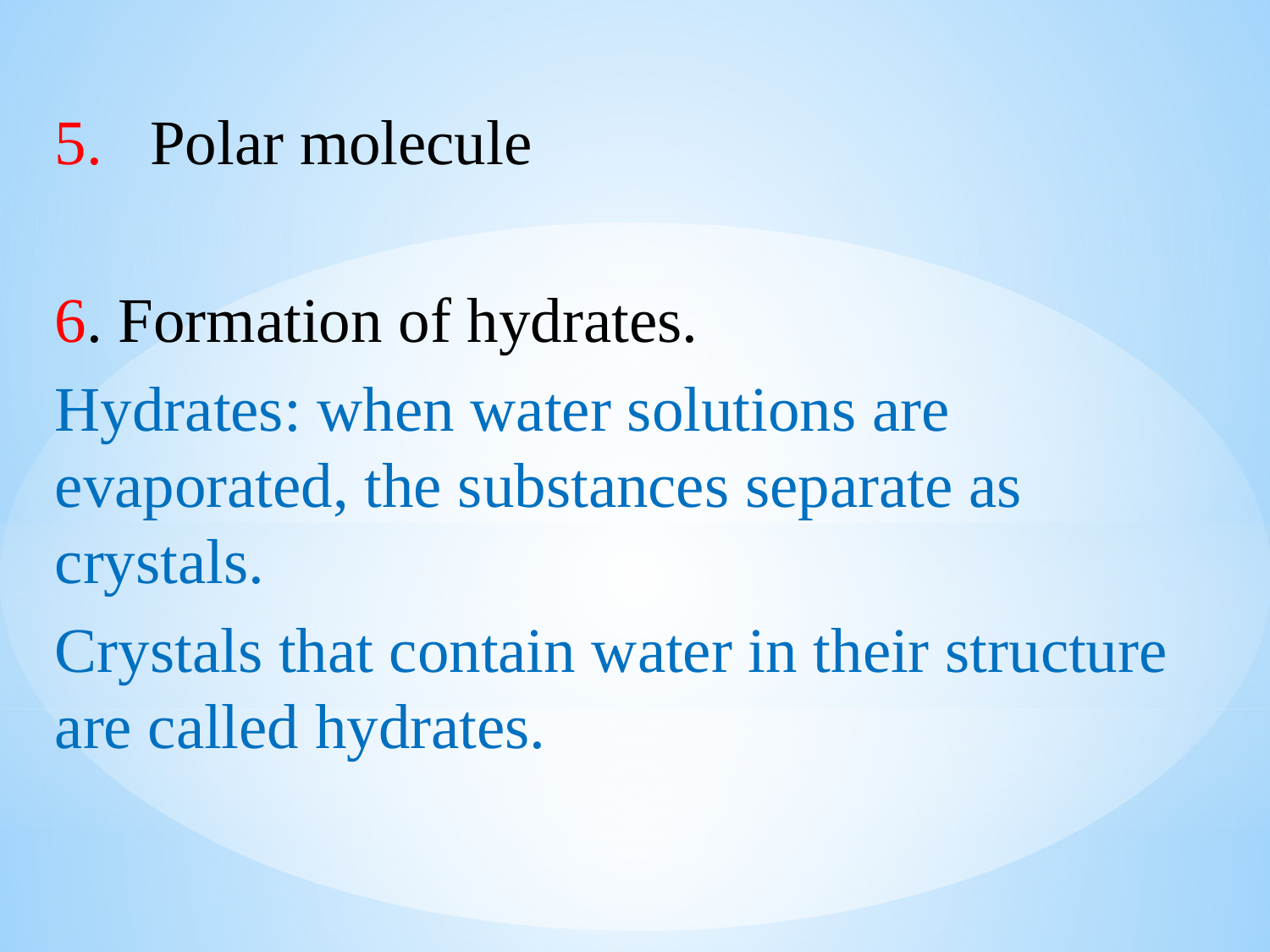

5.   Polar molecule

6. Formation of hydrates.
Hydrates: when water solutions are evaporated, the substances separate as crystals.
Crystals that contain water in their structure are called hydrates.